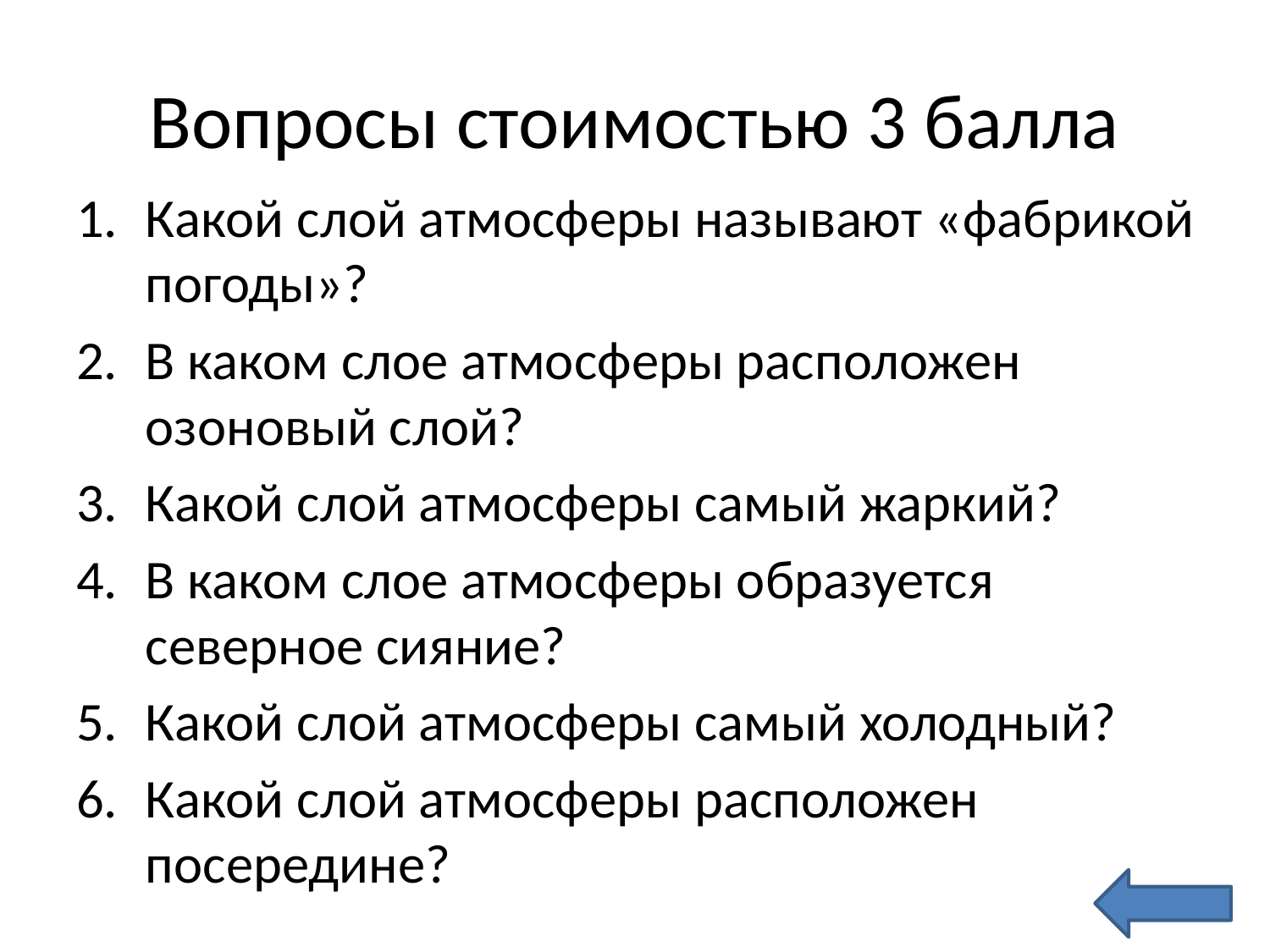

# Вопросы стоимостью 3 балла
Какой слой атмосферы называют «фабрикой погоды»?
В каком слое атмосферы расположен озоновый слой?
Какой слой атмосферы самый жаркий?
В каком слое атмосферы образуется северное сияние?
Какой слой атмосферы самый холодный?
Какой слой атмосферы расположен посередине?